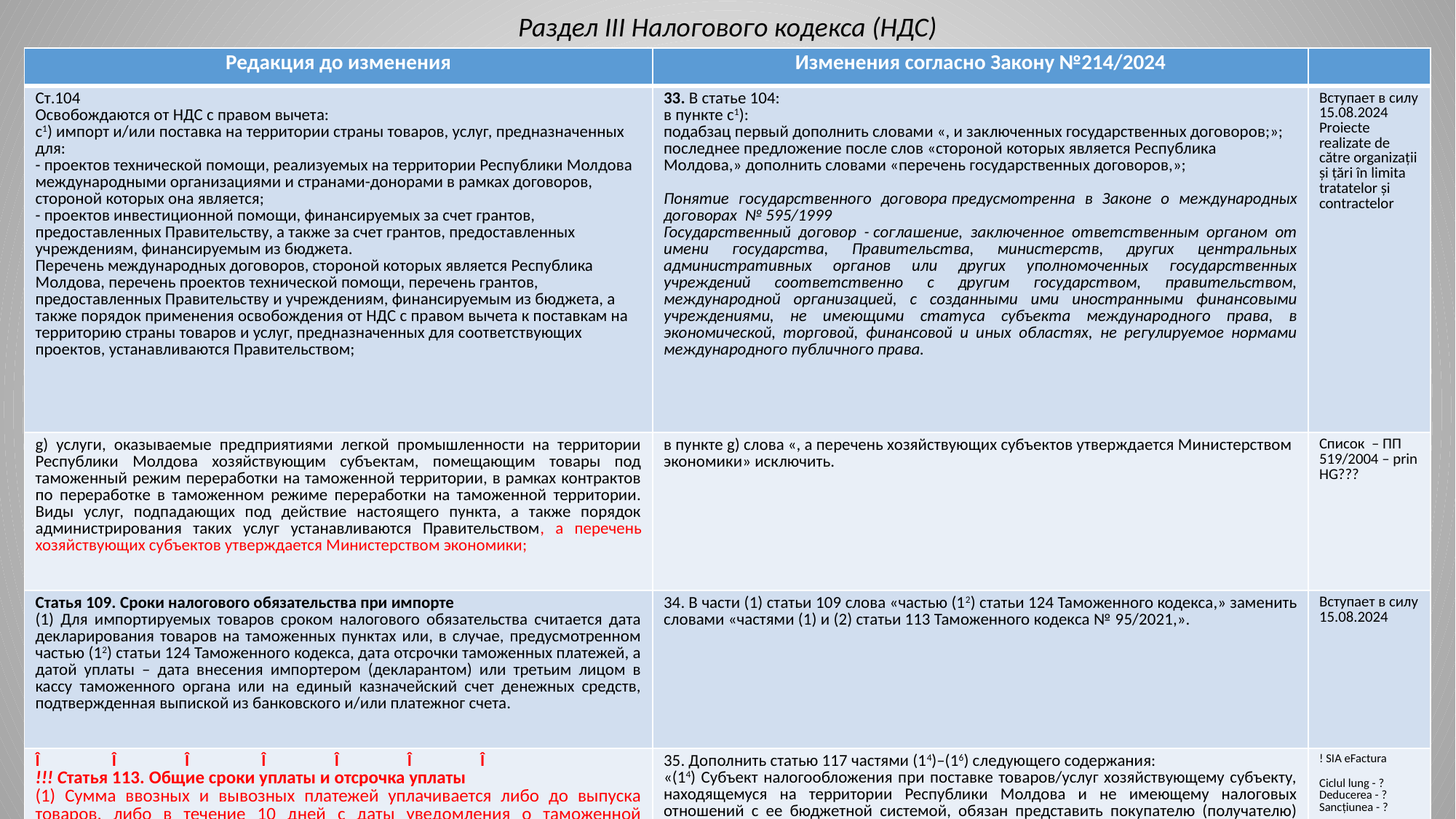

Раздел III Налогового кодекса (НДС)
| Редакция до изменения | Изменения согласно Закону №214/2024 |  |
| --- | --- | --- |
| Ст.104 Освобождаются от НДС с правом вычета: c1) импорт и/или поставка на территории страны товаров, услуг, предназначенных для: - проектов технической помощи, реализуемых на территории Республики Молдова международными организациями и странами-донорами в рамках договоров, стороной которых она является; - проектов инвестиционной помощи, финансируемых за счет грантов, предоставленных Правительству, а также за счет грантов, предоставленных учреждениям, финансируемым из бюджета. Перечень международных договоров, стороной которых является Республика Молдова, перечень проектов технической помощи, перечень грантов, предоставленных Правительству и учреждениям, финансируемым из бюджета, а также порядок применения освобождения от НДС с правом вычета к поставкам на территорию страны товаров и услуг, предназначенных для соответствующих проектов, устанавливаются Правительством; | 33. В статье 104: в пункте c1): подабзац первый дополнить словами «, и заключенных государственных договоров;»; последнее предложение после слов «стороной которых является Республика Молдова,» дополнить словами «перечень государственных договоров,»; Понятие государственного договора предусмотренна в Законе о международных договорах № 595/1999 Государственный договор - соглашение, заключенное ответственным органом от имени государства, Правительства, министерств, других центральных административных органов или других уполномоченных государственных учреждений соответственно с другим государством, правительством, международной организацией, с созданными ими иностранными финансовыми учреждениями, не имеющими статуса субъекта международного права, в экономической, торговой, финансовой и иных областях, не регулируемое нормами международного публичного права. | Вступает в силу 15.08.2024 Proiecte realizate de către organizații și țări în limita tratatelor și contractelor |
| g) услуги, оказываемые предприятиями легкой промышленности на территории Республики Молдова хозяйствующим субъектам, помещающим товары под таможенный режим переработки на таможенной территории, в рамках контрактов по переработке в таможенном режиме переработки на таможенной территории. Виды услуг, подпадающих под действие настоящего пункта, а также порядок администрирования таких услуг устанавливаются Правительством, а перечень хозяйствующих субъектов утверждается Министерством экономики; | в пункте g) слова «, а перечень хозяйствующих субъектов утверждается Министерством экономики» исключить. | Список – ПП 519/2004 – prin HG??? |
| Статья 109. Сроки налогового обязательства при импорте (1) Для импортируемых товаров сроком налогового обязательства считается дата декларирования товаров на таможенных пунктах или, в случае, предусмотренном частью (12) статьи 124 Таможенного кодекса, дата отсрочки таможенных платежей, а датой уплаты – дата внесения импортером (декларантом) или третьим лицом в кассу таможенного органа или на единый казначейский счет денежных средств, подтвержденная выпиской из банковского и/или платежног счета. | 34. В части (1) статьи 109 слова «частью (12) статьи 124 Таможенного кодекса,» заменить словами «частями (1) и (2) статьи 113 Таможенного кодекса № 95/2021,». | Вступает в силу 15.08.2024 |
| Î Î Î Î Î Î Î !!! Статья 113. Общие сроки уплаты и отсрочка уплаты (1) Сумма ввозных и вывозных платежей уплачивается либо до выпуска товаров, либо в течение 10 дней с даты уведомления о таможенной задолженности с предоставлением при этом гарантии в полной сумме ввозных платежей. В случае, указанном в части (5) стати 109, не запрашивается никакой гарантии. Во всех этих случаях пеня за просрочку за период просрочки не начисляется. (2) В порядке отступления от части (1) настоящей статьи импортеры, имеющие в соответствии со статьей 36 статус АЕО, пользуются правом на отсрочку уплаты суммы ввозных платежей на срок, не превышающий 30 дней с даты уведомления. В этом случае выпуск обусловливается предоставлением гарантии, определенной согласно статье 104. В случае отсрочки уплаты суммы ввозных платежей пеня не начисляется. | 35. Дополнить статью 117 частями (14)–(16) следующего содержания: «(14) Субъект налогообложения при поставке товаров/услуг хозяйствующему субъекту, находящемуся на территории Республики Молдова и не имеющему налоговых отношений с ее бюджетной системой, обязан представить покупателю (получателю) для поставки товаров/услуг электронную налоговую накладную (е-фактуру). Положения настоящей части не применяются к поставкам электрической энергии, тепловой энергии, природного газа, к услугам электросвязи и коммунальным услугам. (15) Субъект налогообложения, осуществляющий поставки товаров и услуг, предназначенных для реализации проектов, предусмотренных подпунктом с1) статьи 104, обязан представить покупателю (бенефициару) для поставки товаров/услуг электронную налоговую накладную (e-фактуру). Положения настоящей части не применяются к поставкам электрической энергии, тепловой энергии, природного газа, к услугам электросвязи и коммунальным услугам. (16) Сведения о лицах, находящихся на территории Республики Молдова и не имеющих налоговых отношений с ее бюджетной системой, предоставляются Агентством электронного управления или, в зависимости от обстоятельств, Агентством государственных услуг.». | ! SIA eFactura Ciclul lung - ? Deducerea - ? Sancțiunea - ? Aplicarea scutirii cu drept de deducere - ? Cui și cum se oferă? După caz!? Dacă info nu se oferă? Soluția – ciclu scurt! Sensul - ! |